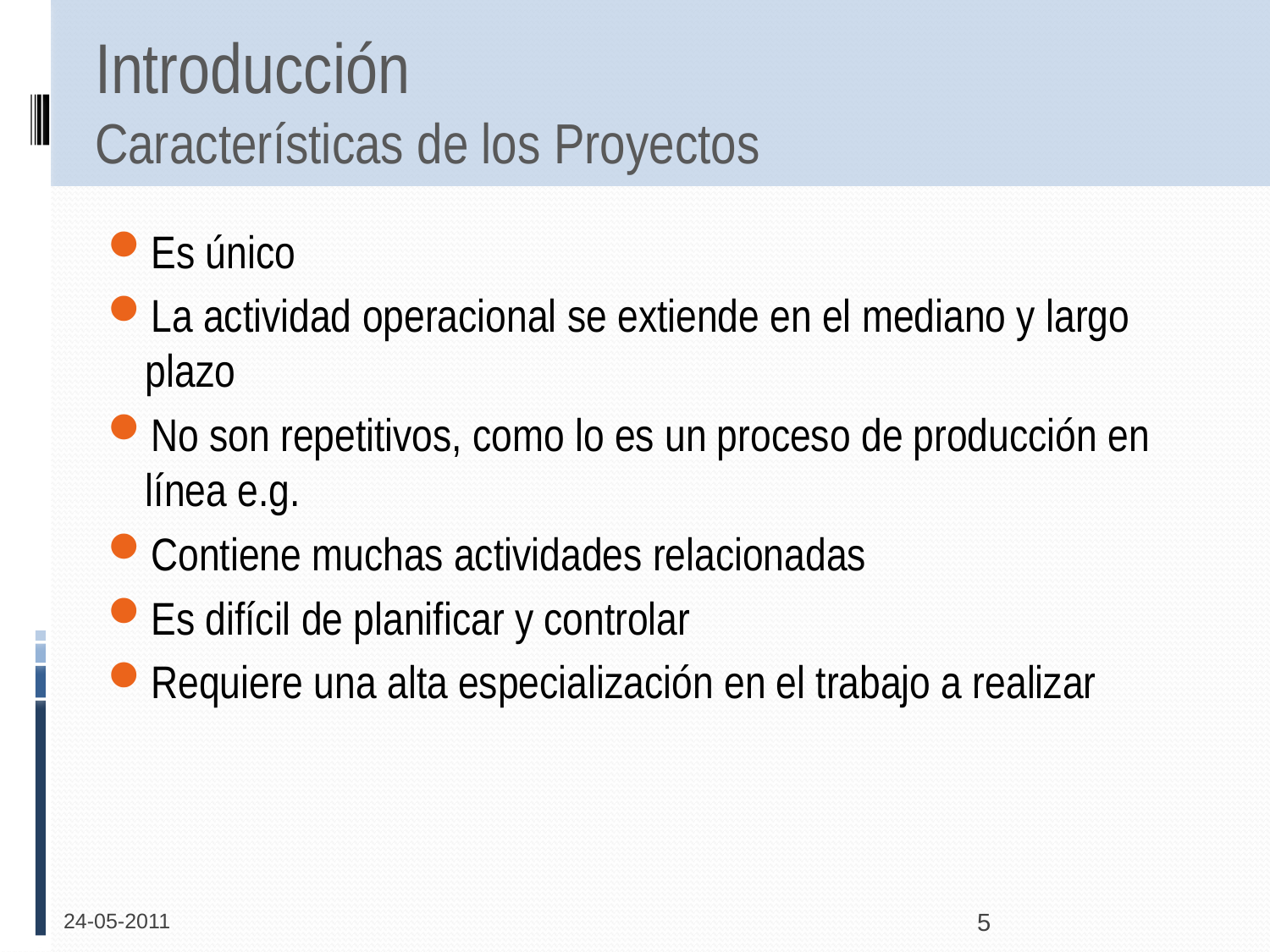

# Introducción Características de los Proyectos
Es único
La actividad operacional se extiende en el mediano y largo plazo
No son repetitivos, como lo es un proceso de producción en línea e.g.
Contiene muchas actividades relacionadas
Es difícil de planificar y controlar
Requiere una alta especialización en el trabajo a realizar
24-05-2011
5